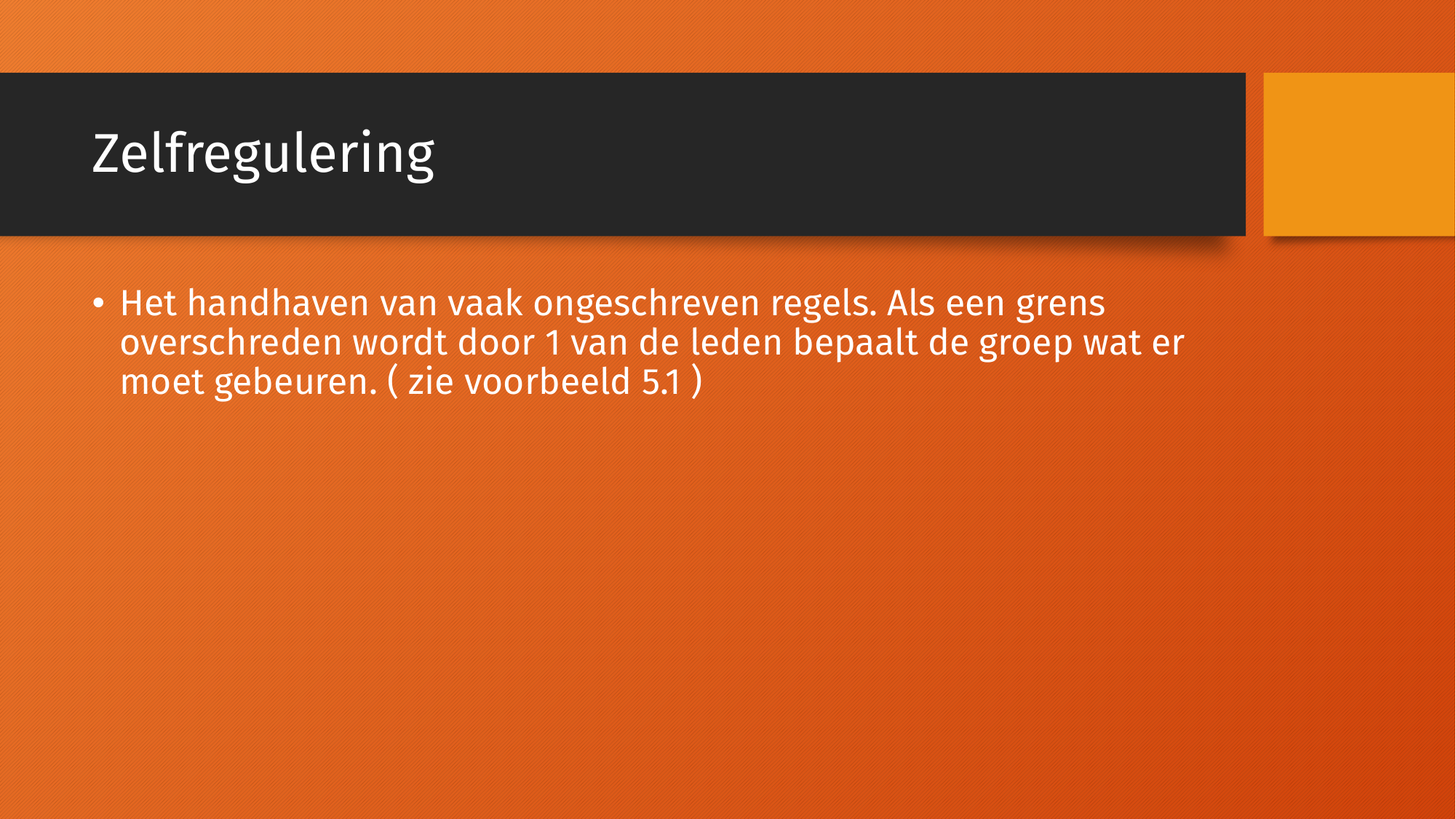

# Zelfregulering
Het handhaven van vaak ongeschreven regels. Als een grens overschreden wordt door 1 van de leden bepaalt de groep wat er moet gebeuren. ( zie voorbeeld 5.1 )